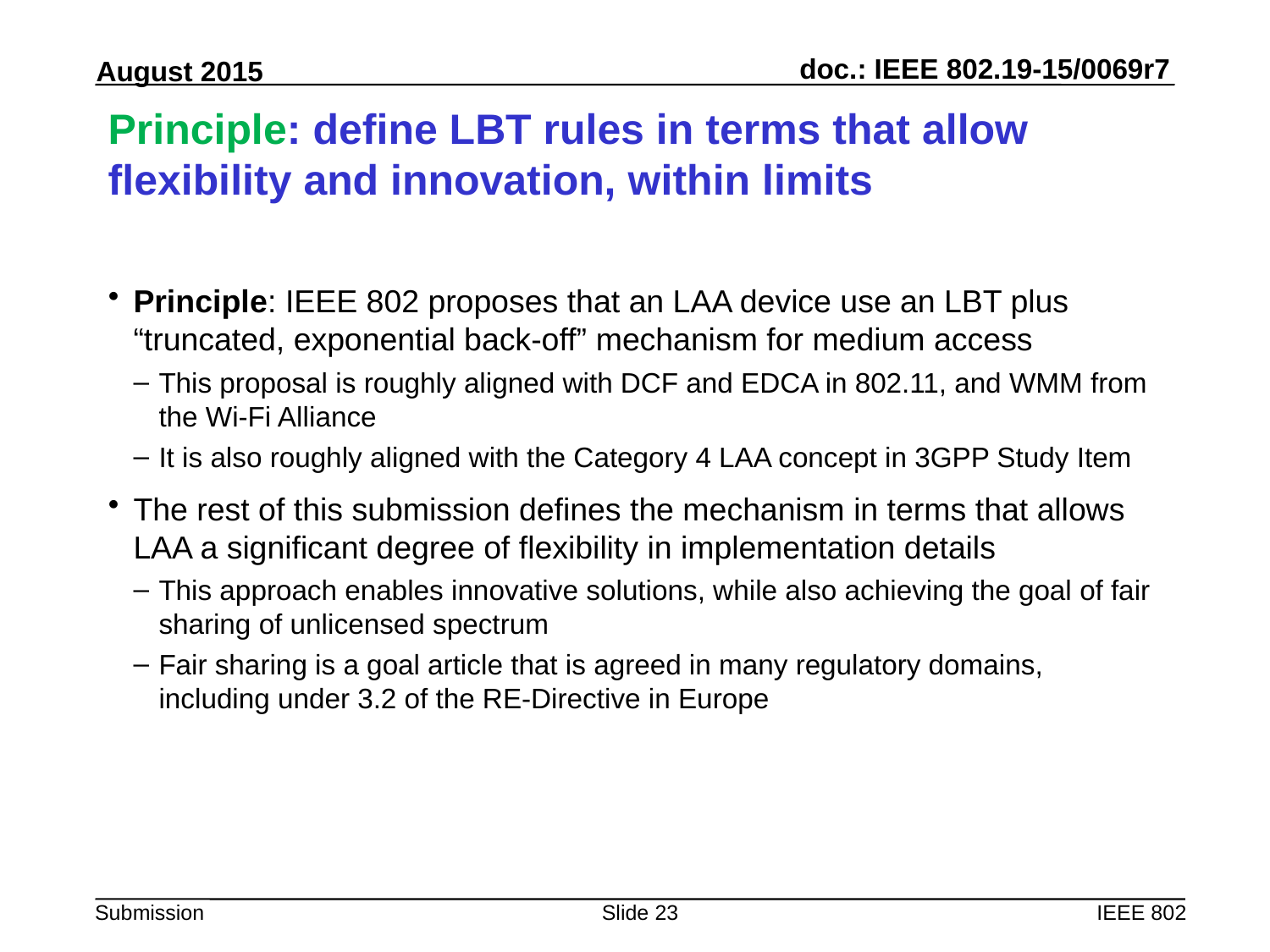

# Principle: define LBT rules in terms that allow flexibility and innovation, within limits
Principle: IEEE 802 proposes that an LAA device use an LBT plus “truncated, exponential back-off” mechanism for medium access
This proposal is roughly aligned with DCF and EDCA in 802.11, and WMM from the Wi-Fi Alliance
It is also roughly aligned with the Category 4 LAA concept in 3GPP Study Item
The rest of this submission defines the mechanism in terms that allows LAA a significant degree of flexibility in implementation details
This approach enables innovative solutions, while also achieving the goal of fair sharing of unlicensed spectrum
Fair sharing is a goal article that is agreed in many regulatory domains, including under 3.2 of the RE-Directive in Europe
Slide 23
IEEE 802